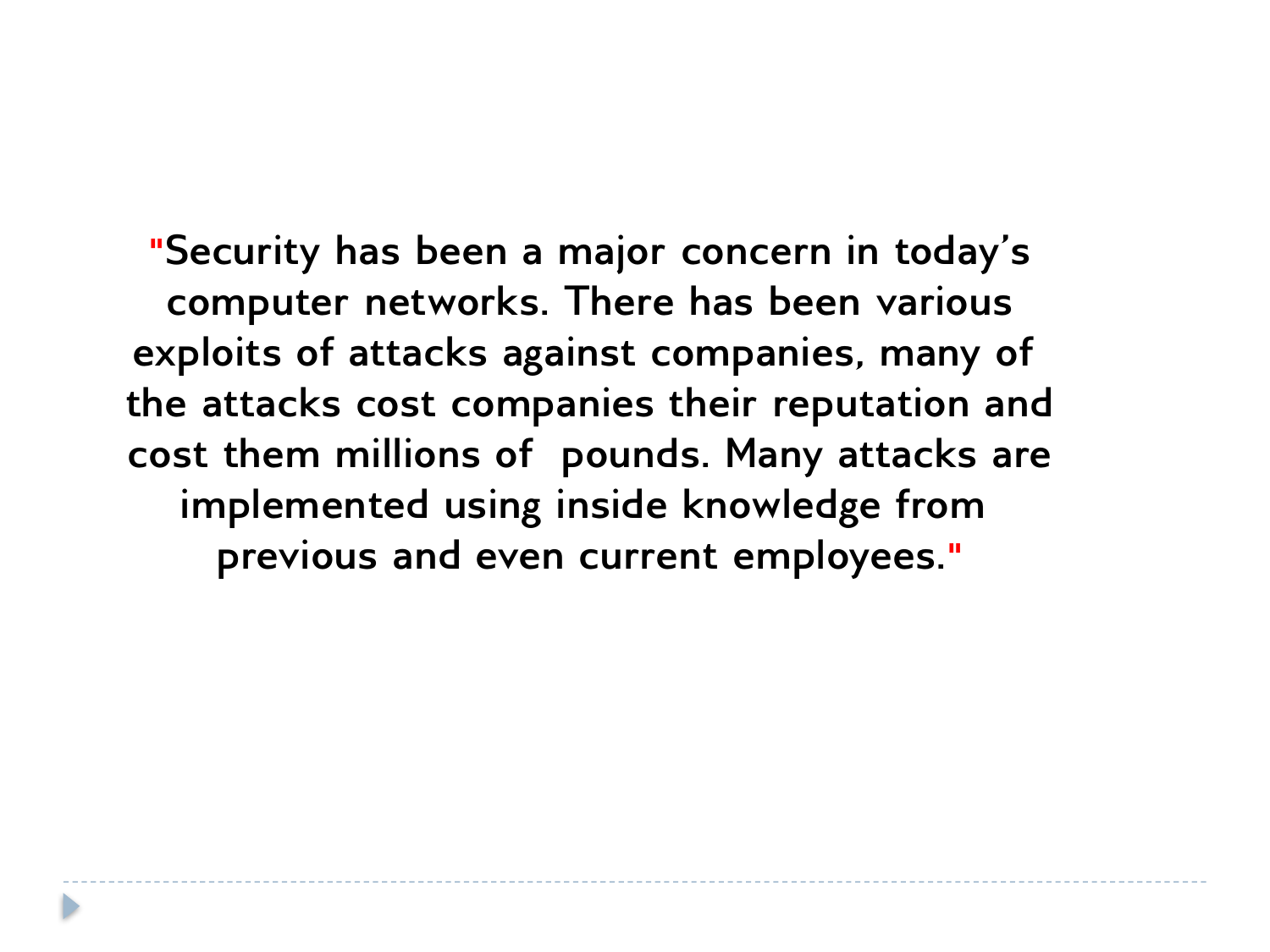

"Security has been a major concern in today’s computer networks. There has been various exploits of attacks against companies, many of  the attacks cost companies their reputation and cost them millions of  pounds. Many attacks are implemented using inside knowledge from  previous and even current employees."